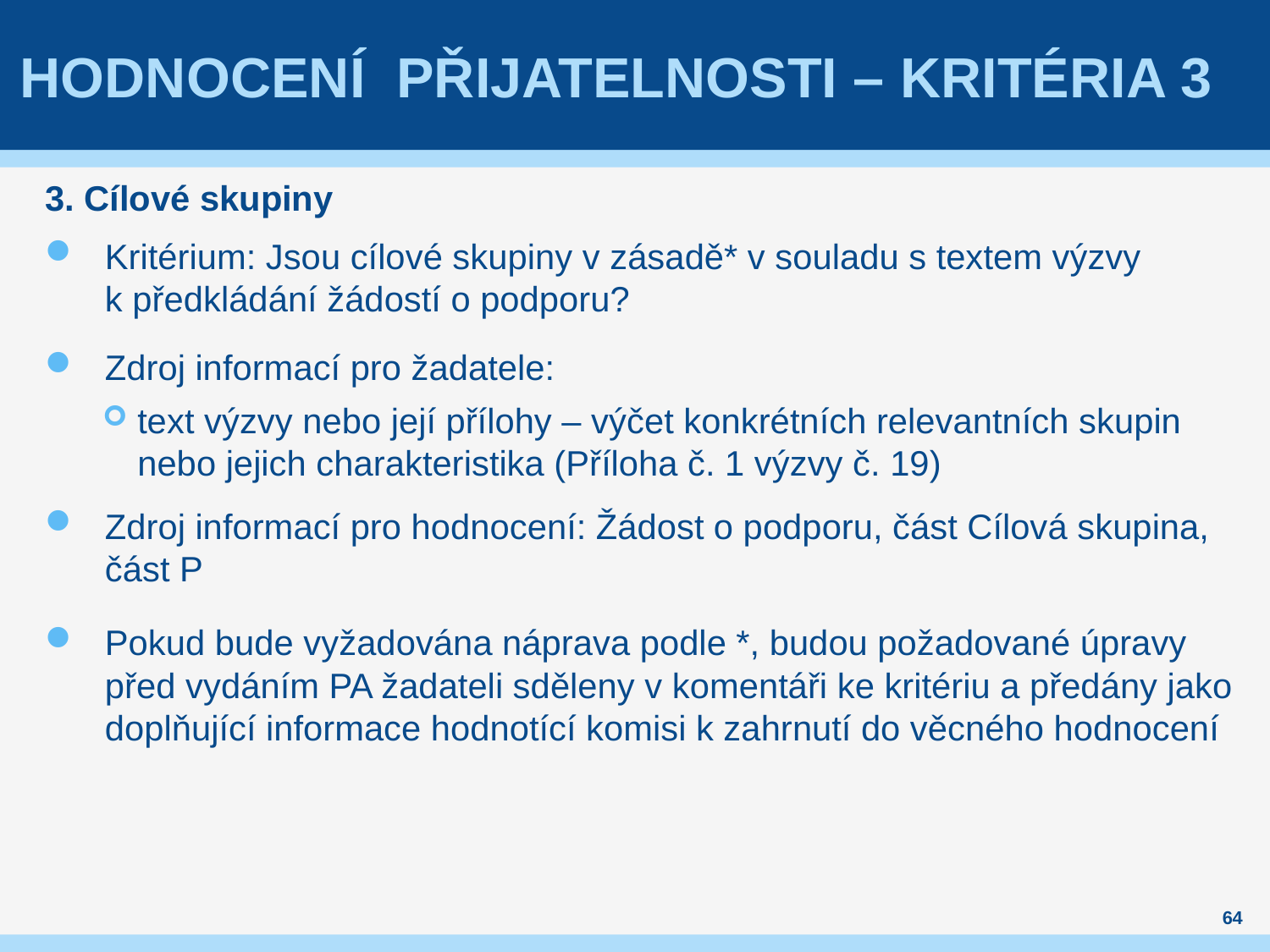

# hodnocení  přijatelnosti – kritéria 3
3. Cílové skupiny
Kritérium: Jsou cílové skupiny v zásadě* v souladu s textem výzvy          k předkládání žádostí o podporu?
Zdroj informací pro žadatele:
text výzvy nebo její přílohy – výčet konkrétních relevantních skupin nebo jejich charakteristika (Příloha č. 1 výzvy č. 19)
Zdroj informací pro hodnocení: Žádost o podporu, část Cílová skupina, část P
Pokud bude vyžadována náprava podle *, budou požadované úpravy před vydáním PA žadateli sděleny v komentáři ke kritériu a předány jako doplňující informace hodnotící komisi k zahrnutí do věcného hodnocení
64